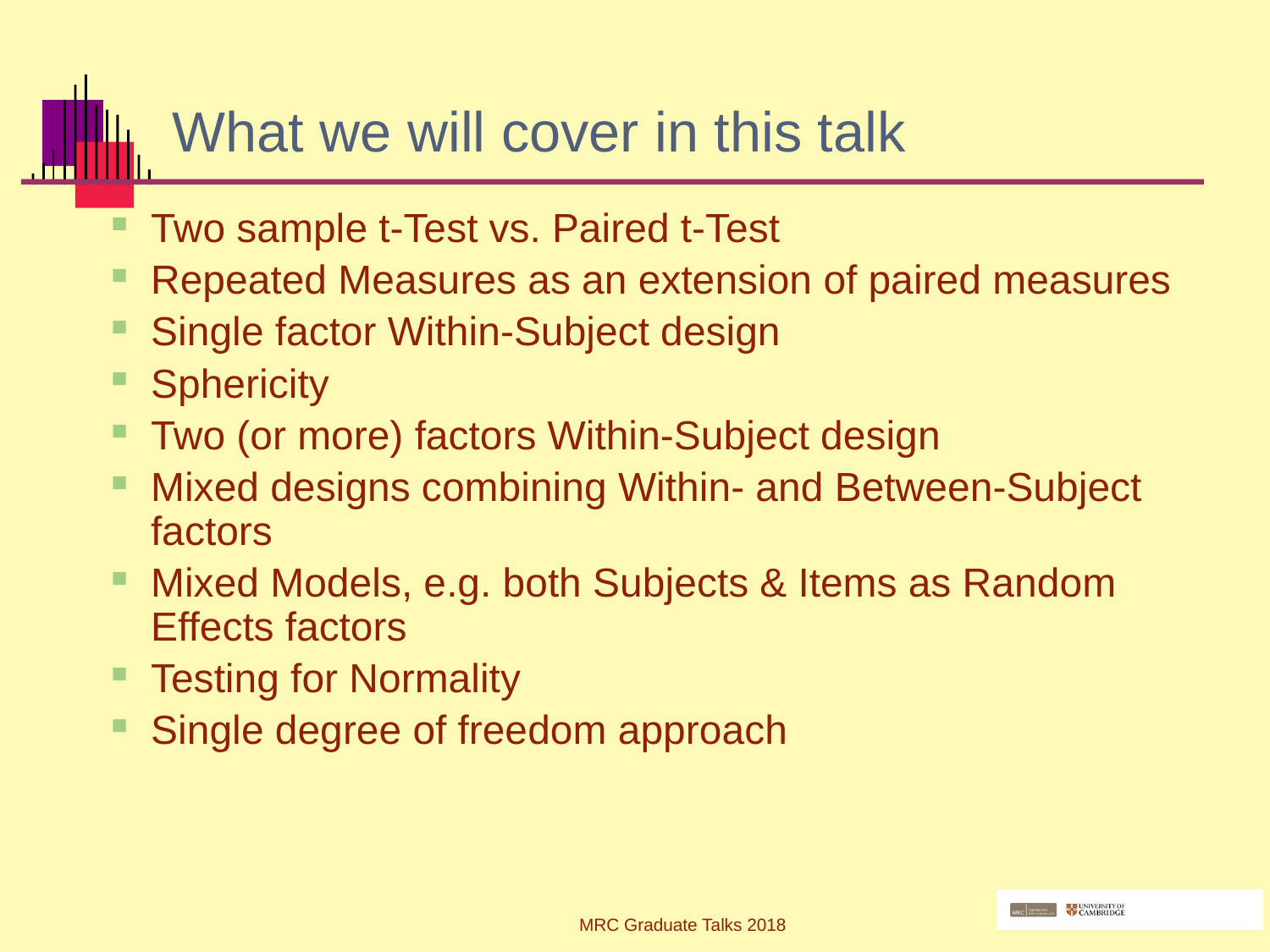

# What we will cover in this talk
Two sample t-Test vs. Paired t-Test
Repeated Measures as an extension of paired measures
Single factor Within-Subject design
Sphericity
Two (or more) factors Within-Subject design
Mixed designs combining Within- and Between-Subject factors
Mixed Models, e.g. both Subjects & Items as Random Effects factors
Testing for Normality
Single degree of freedom approach

MRC Graduate Talks 2018